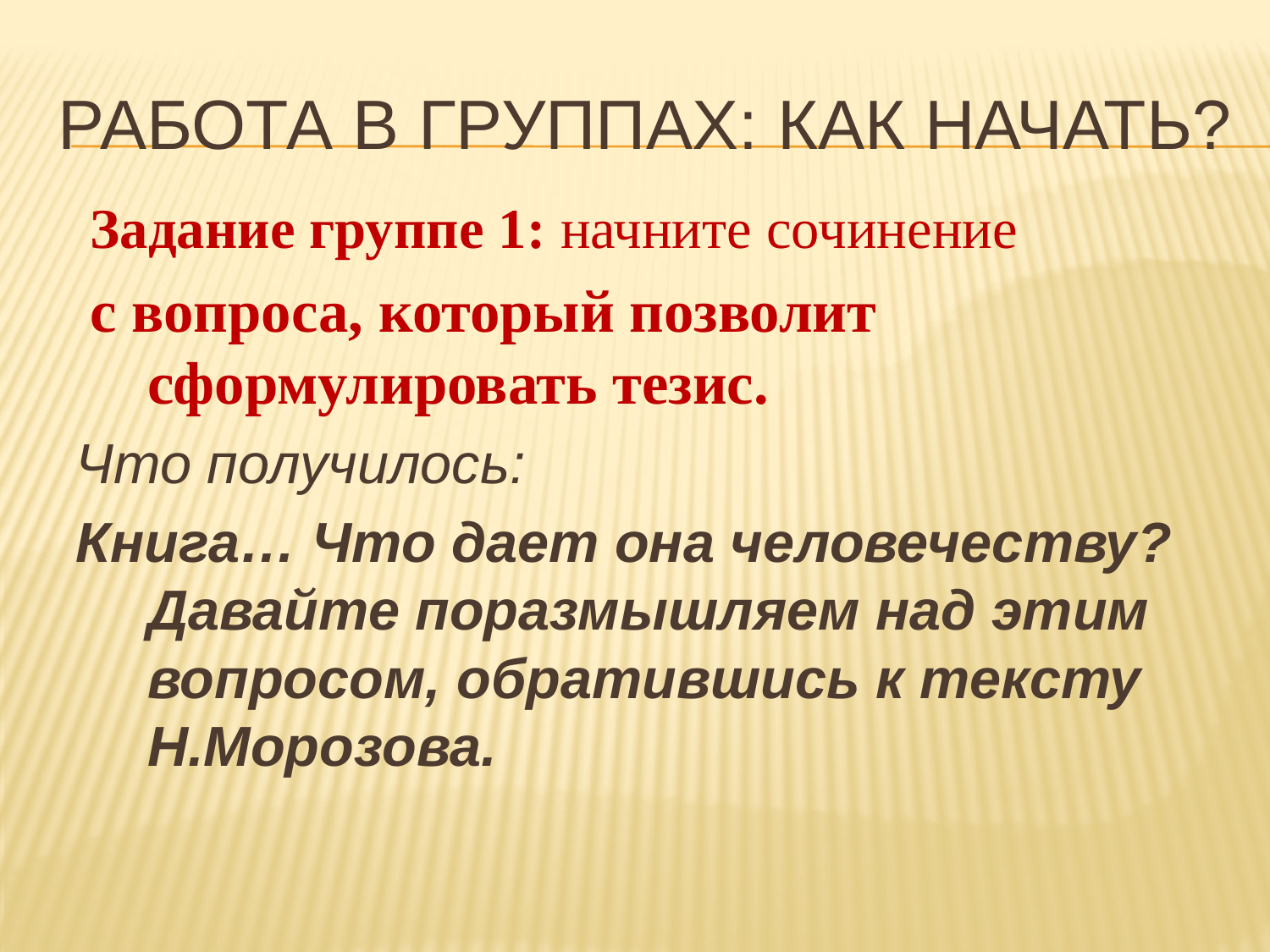

# РАБОТА В ГРУППАХ: Как начать?
 Задание группе 1: начните сочинение
 с вопроса, который позволит сформулировать тезис.
Что получилось:
Книга… Что дает она человечеству? Давайте поразмышляем над этим вопросом, обратившись к тексту Н.Морозова.